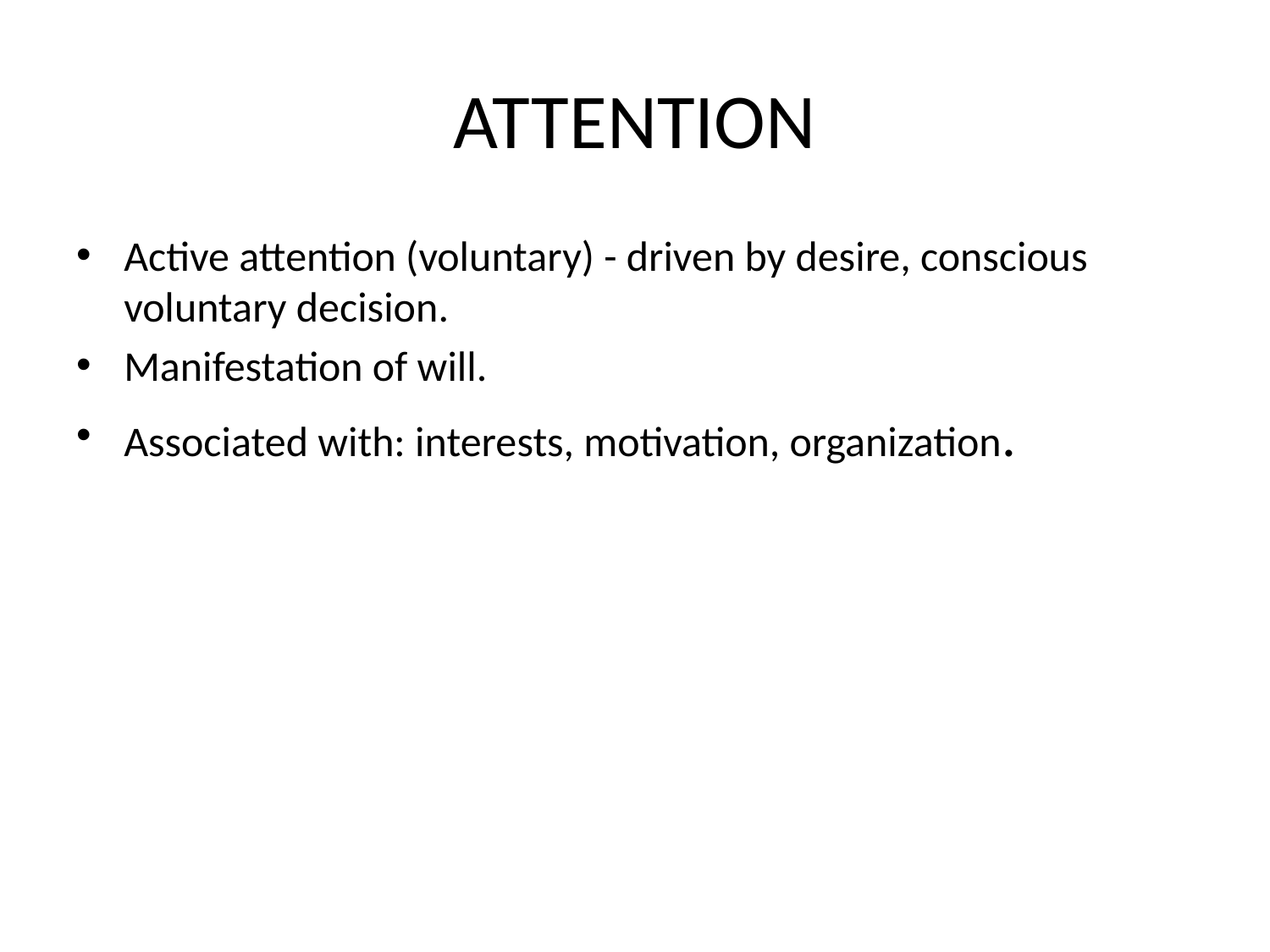

# ATTENTION
Active attention (voluntary) - driven by desire, conscious voluntary decision.
Manifestation of will.
Associated with: interests, motivation, organization.